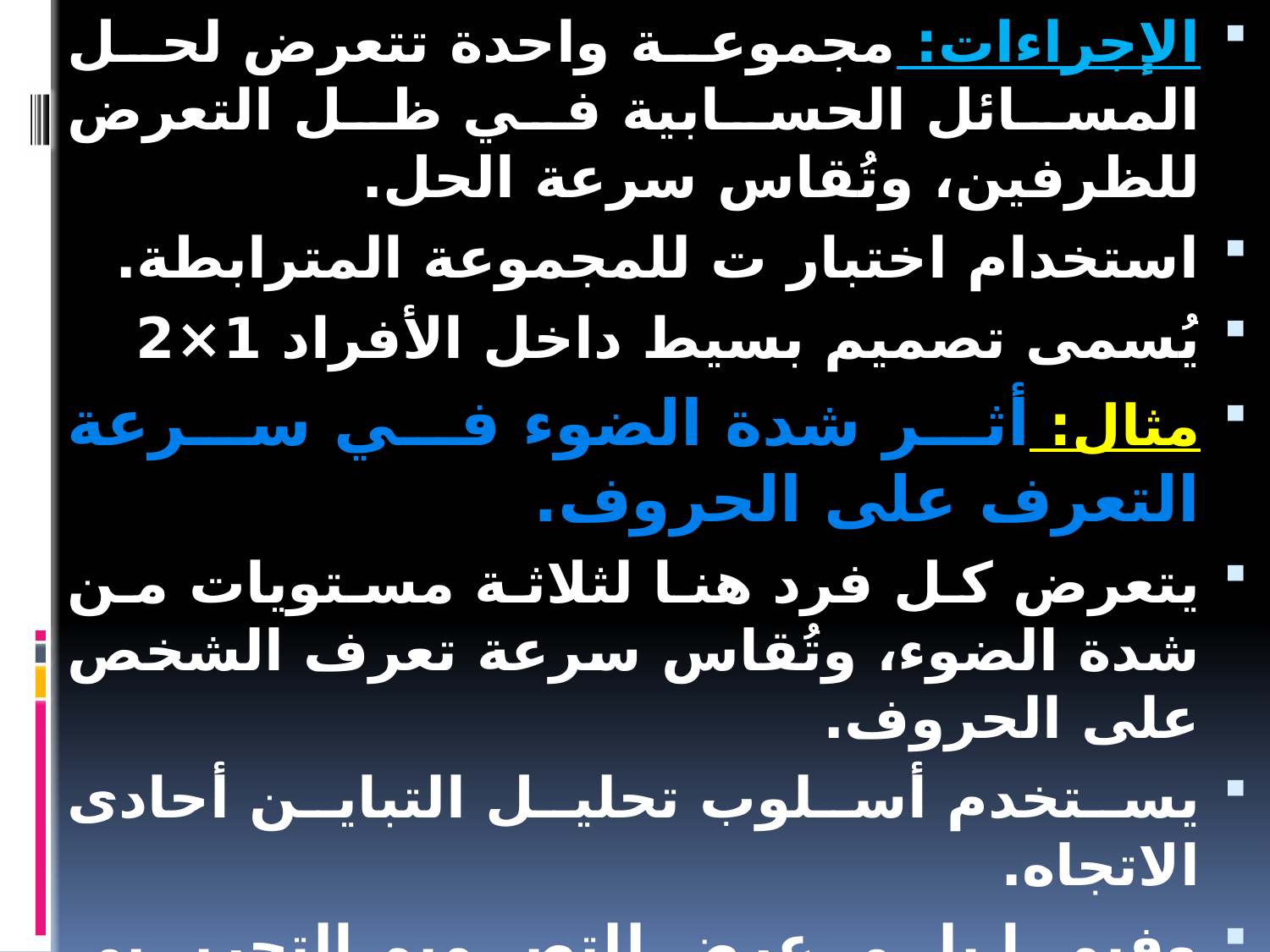

الإجراءات: مجموعة واحدة تتعرض لحل المسائل الحسابية في ظل التعرض للظرفين، وتُقاس سرعة الحل.
استخدام اختبار ت للمجموعة المترابطة.
يُسمى تصميم بسيط داخل الأفراد 1×2
مثال: أثر شدة الضوء في سرعة التعرف على الحروف.
يتعرض كل فرد هنا لثلاثة مستويات من شدة الضوء، وتُقاس سرعة تعرف الشخص على الحروف.
يستخدم أسلوب تحليل التباين أحادى الاتجاه.
وفيما يلي عرض للتصميم التجريبي لهاتين الدراستين: